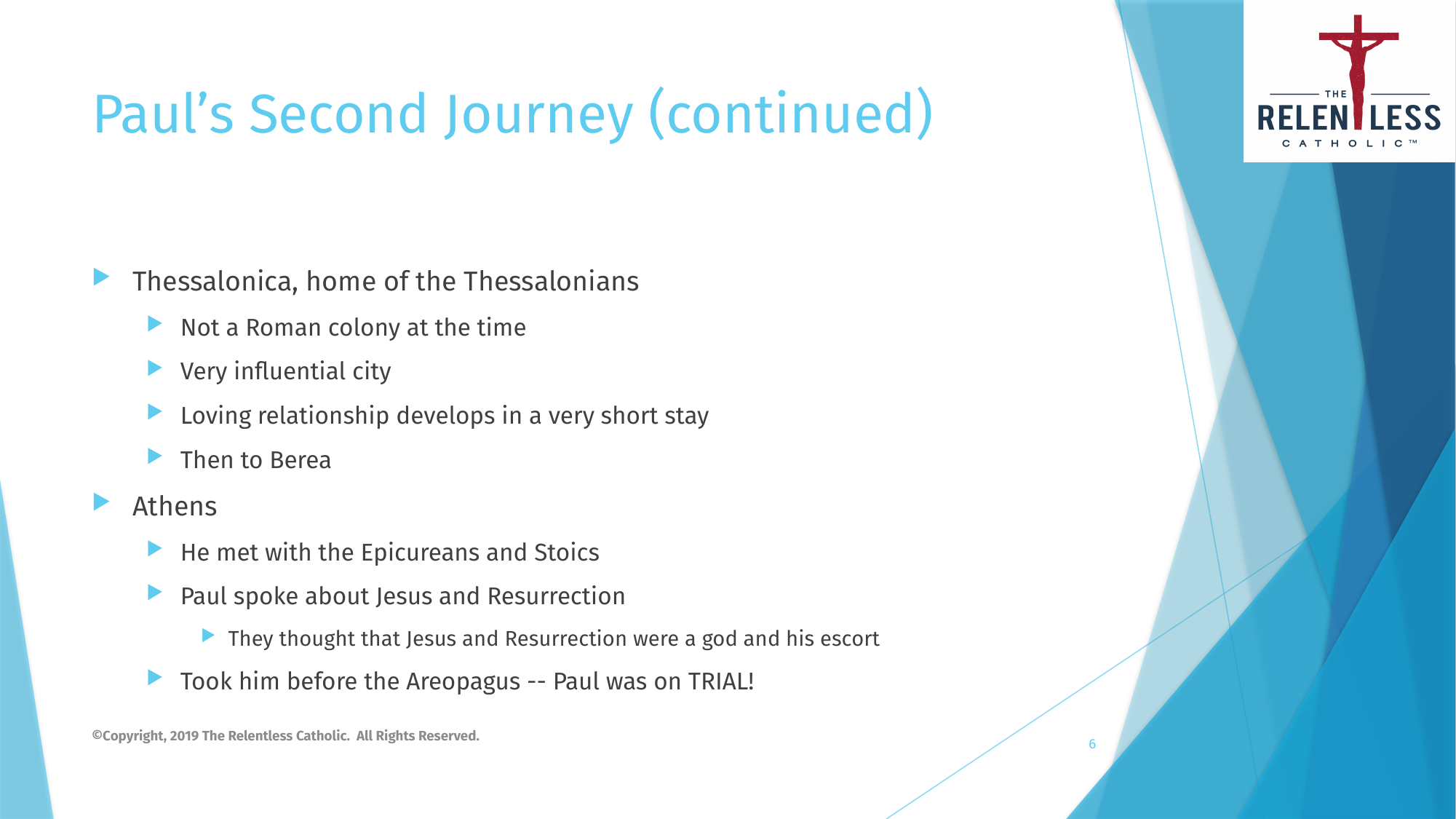

# Paul’s Second Journey (continued)
Thessalonica, home of the Thessalonians
Not a Roman colony at the time
Very influential city
Loving relationship develops in a very short stay
Then to Berea
Athens
He met with the Epicureans and Stoics
Paul spoke about Jesus and Resurrection
They thought that Jesus and Resurrection were a god and his escort
Took him before the Areopagus -- Paul was on TRIAL!
©Copyright, 2019 The Relentless Catholic.  All Rights Reserved.

6